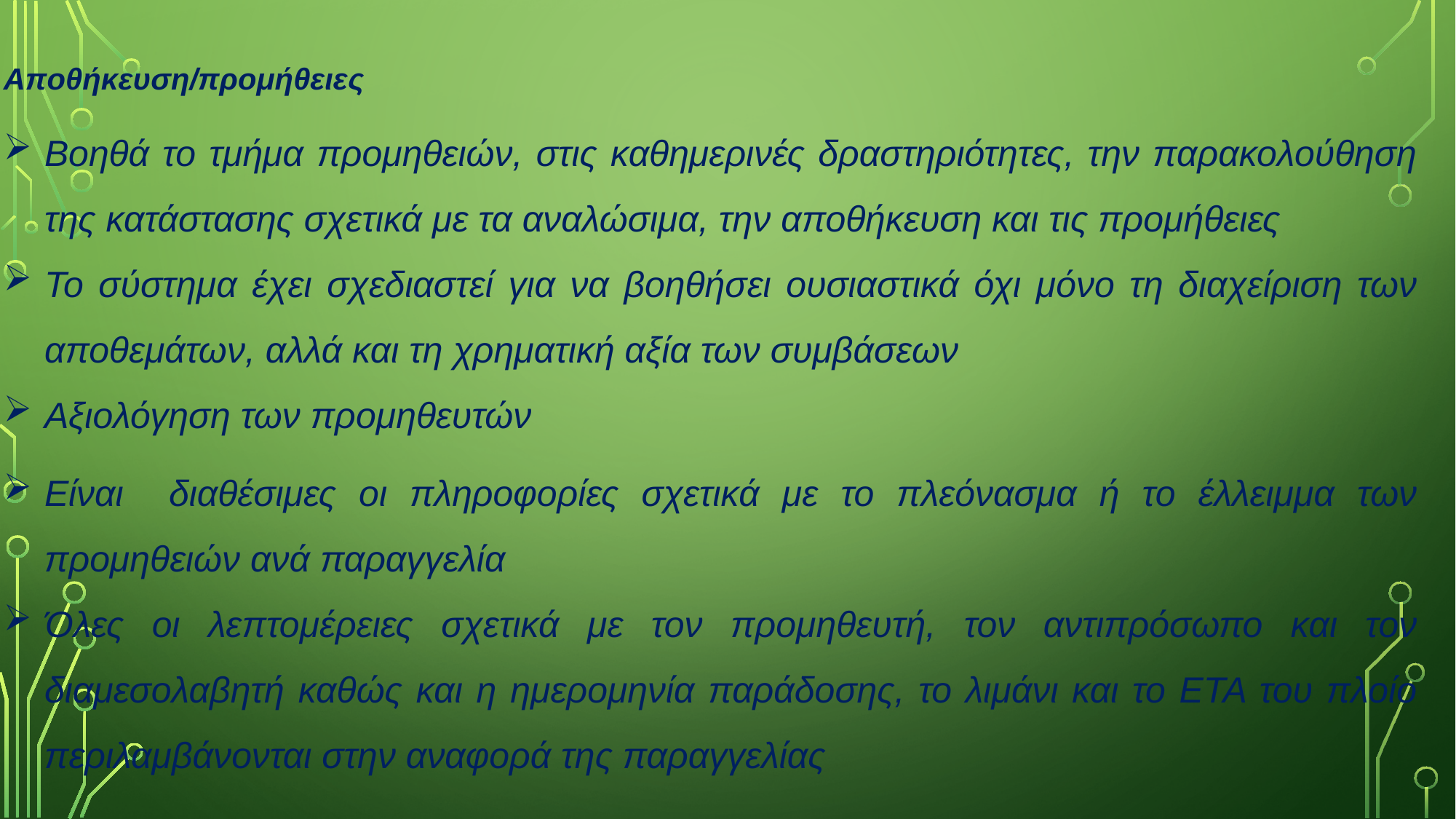

Αποθήκευση/προμήθειες
Βοηθά το τμήμα προμηθειών, στις καθημερινές δραστηριότητες, την παρακολούθηση της κατάστασης σχετικά με τα αναλώσιμα, την αποθήκευση και τις προμήθειες
Το σύστημα έχει σχεδιαστεί για να βοηθήσει ουσιαστικά όχι μόνο τη διαχείριση των αποθεμάτων, αλλά και τη χρηματική αξία των συμβάσεων
Αξιολόγηση των προμηθευτών
Είναι  διαθέσιμες οι πληροφορίες σχετικά με το πλεόνασμα ή το έλλειμμα των προμηθειών ανά παραγγελία
Όλες οι λεπτομέρειες σχετικά με τον προμηθευτή, τον αντιπρόσωπο και τον διαμεσολαβητή καθώς και η ημερομηνία παράδοσης, το λιμάνι και το ΕΤΑ του πλοίο περιλαμβάνονται στην αναφορά της παραγγελίας